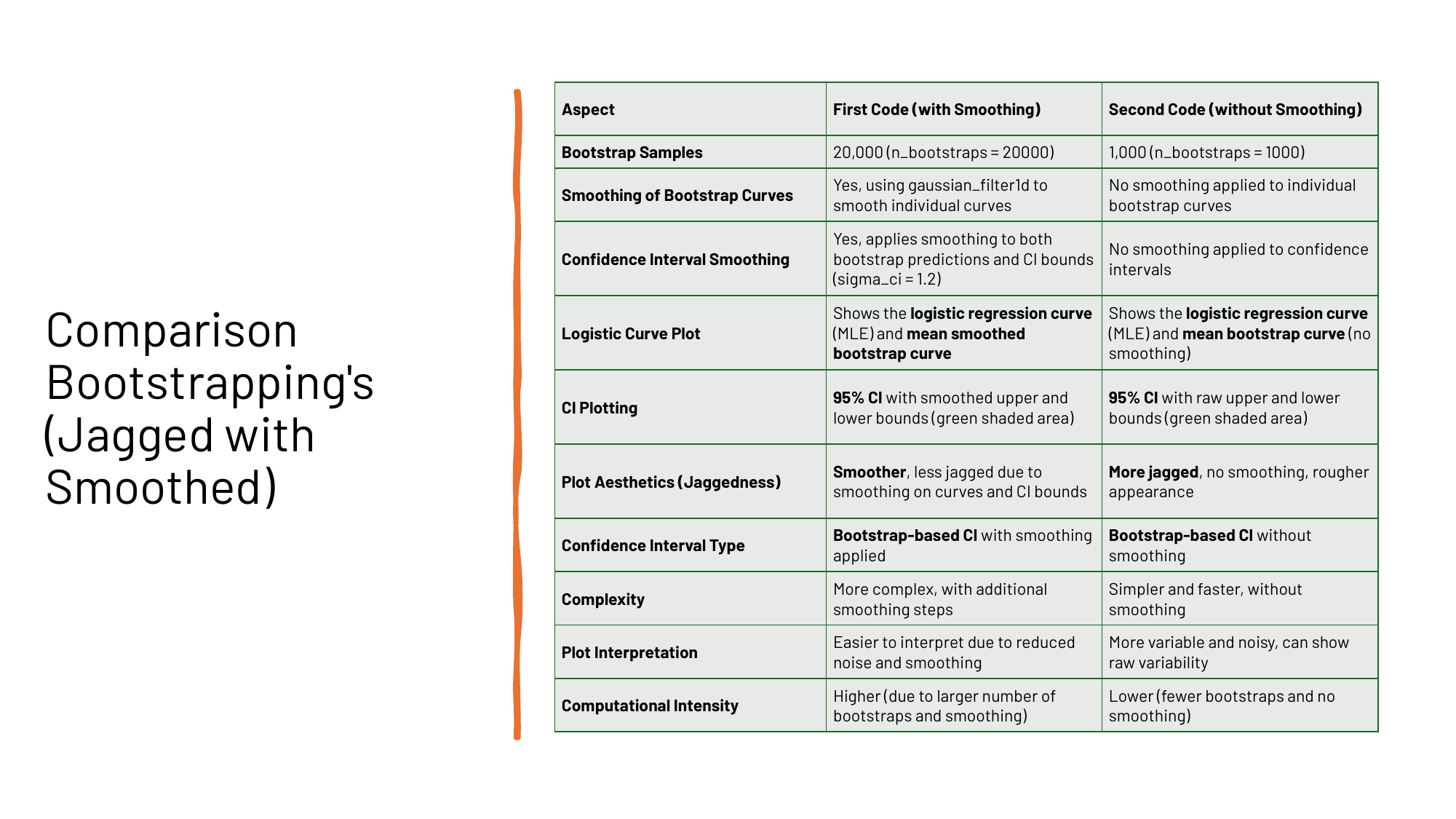

# Comparison Bootstrapping's (Jagged with Smoothed)
| Aspect | First Code (with Smoothing) | Second Code (without Smoothing) |
| --- | --- | --- |
| Bootstrap Samples | 20,000 (n\_bootstraps = 20000) | 1,000 (n\_bootstraps = 1000) |
| Smoothing of Bootstrap Curves | Yes, using gaussian\_filter1d to smooth individual curves | No smoothing applied to individual bootstrap curves |
| Confidence Interval Smoothing | Yes, applies smoothing to both bootstrap predictions and CI bounds (sigma\_ci = 1.2) | No smoothing applied to confidence intervals |
| Logistic Curve Plot | Shows the logistic regression curve (MLE) and mean smoothed bootstrap curve | Shows the logistic regression curve (MLE) and mean bootstrap curve (no smoothing) |
| CI Plotting | 95% CI with smoothed upper and lower bounds (green shaded area) | 95% CI with raw upper and lower bounds (green shaded area) |
| Plot Aesthetics (Jaggedness) | Smoother, less jagged due to smoothing on curves and CI bounds | More jagged, no smoothing, rougher appearance |
| Confidence Interval Type | Bootstrap-based CI with smoothing applied | Bootstrap-based CI without smoothing |
| Complexity | More complex, with additional smoothing steps | Simpler and faster, without smoothing |
| Plot Interpretation | Easier to interpret due to reduced noise and smoothing | More variable and noisy, can show raw variability |
| Computational Intensity | Higher (due to larger number of bootstraps and smoothing) | Lower (fewer bootstraps and no smoothing) |